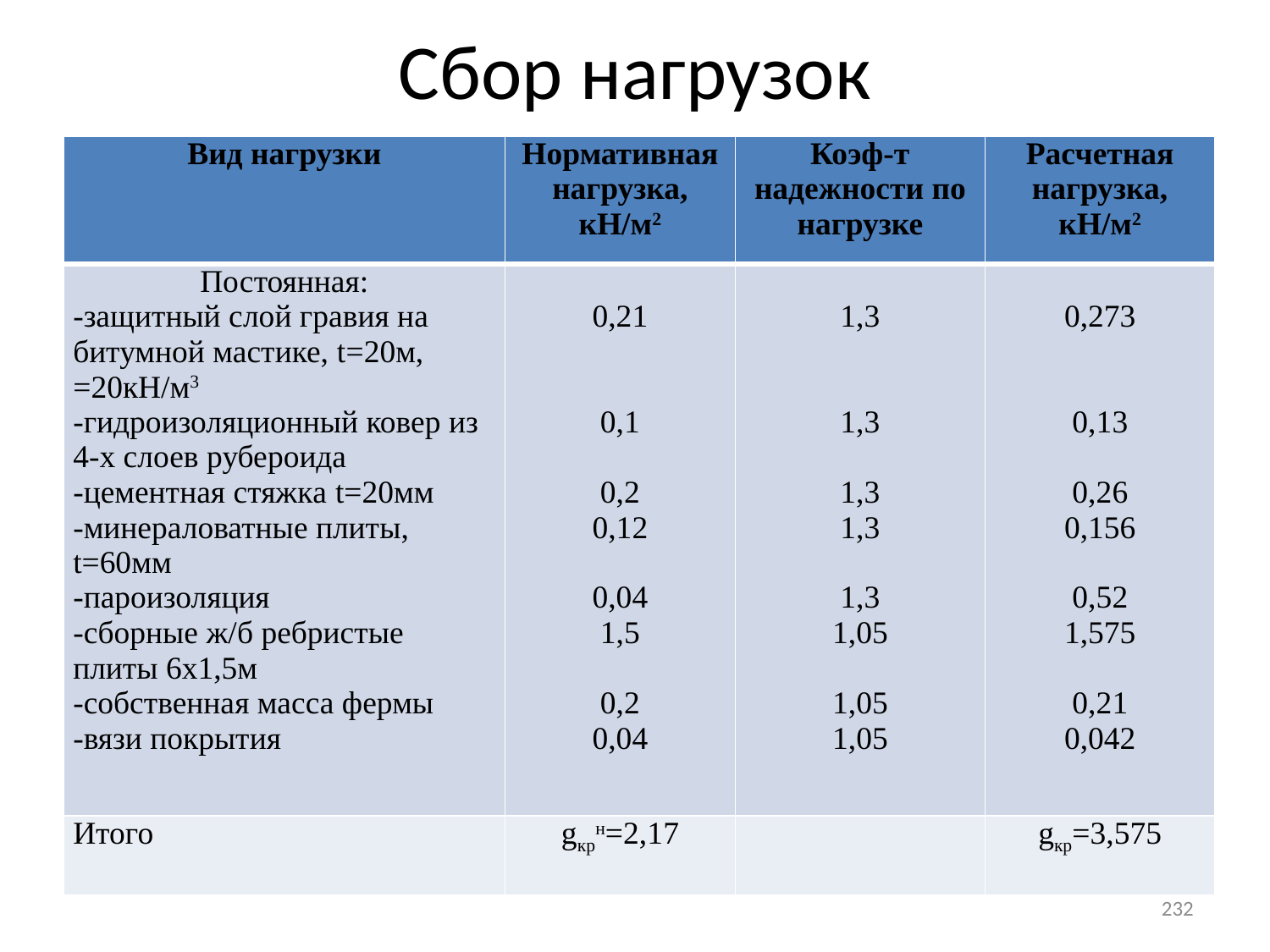

Сбор нагрузок
| Вид нагрузки | Нормативная нагрузка, кН/м2 | Коэф-т надежности по нагрузке | Расчетная нагрузка, кН/м2 |
| --- | --- | --- | --- |
| Постоянная: -защитный слой гравия на битумной мастике, t=20м, =20кН/м3 -гидроизоляционный ковер из 4-х слоев рубероида -цементная стяжка t=20мм -минераловатные плиты, t=60мм -пароизоляция -сборные ж/б ребристые плиты 6х1,5м -собственная масса фермы -вязи покрытия | 0,21 0,1 0,2 0,12 0,04 1,5 0,2 0,04 | 1,3 1,3 1,3 1,3 1,3 1,05 1,05 1,05 | 0,273 0,13 0,26 0,156 0,52 1,575 0,21 0,042 |
| Итого | gкрн=2,17 |  | gкр=3,575 |
232